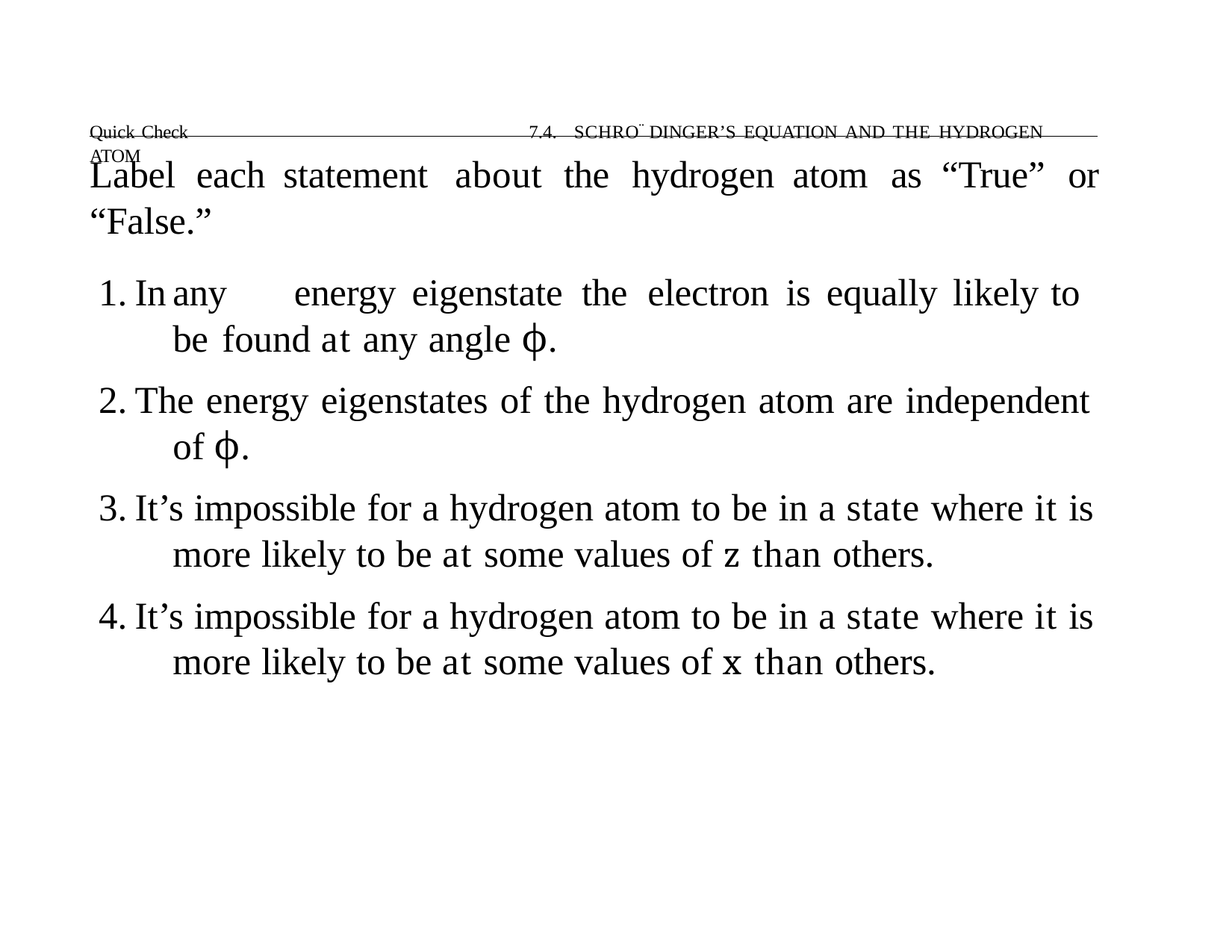

Quick Check	7.4.  SCHRO¨ DINGER’S EQUATION AND THE HYDROGEN ATOM

# Label	each	statement	about	the	hydrogen	atom	as	“True”	or “False.”
In	any	energy	eigenstate	the	electron	is	equally	likely	to	be 	found at any angle ϕ.
The energy eigenstates of the hydrogen atom are independent 	of ϕ.
It’s impossible for a hydrogen atom to be in a state where it is 	more likely to be at some values of z than others.
It’s impossible for a hydrogen atom to be in a state where it is 	more likely to be at some values of x than others.